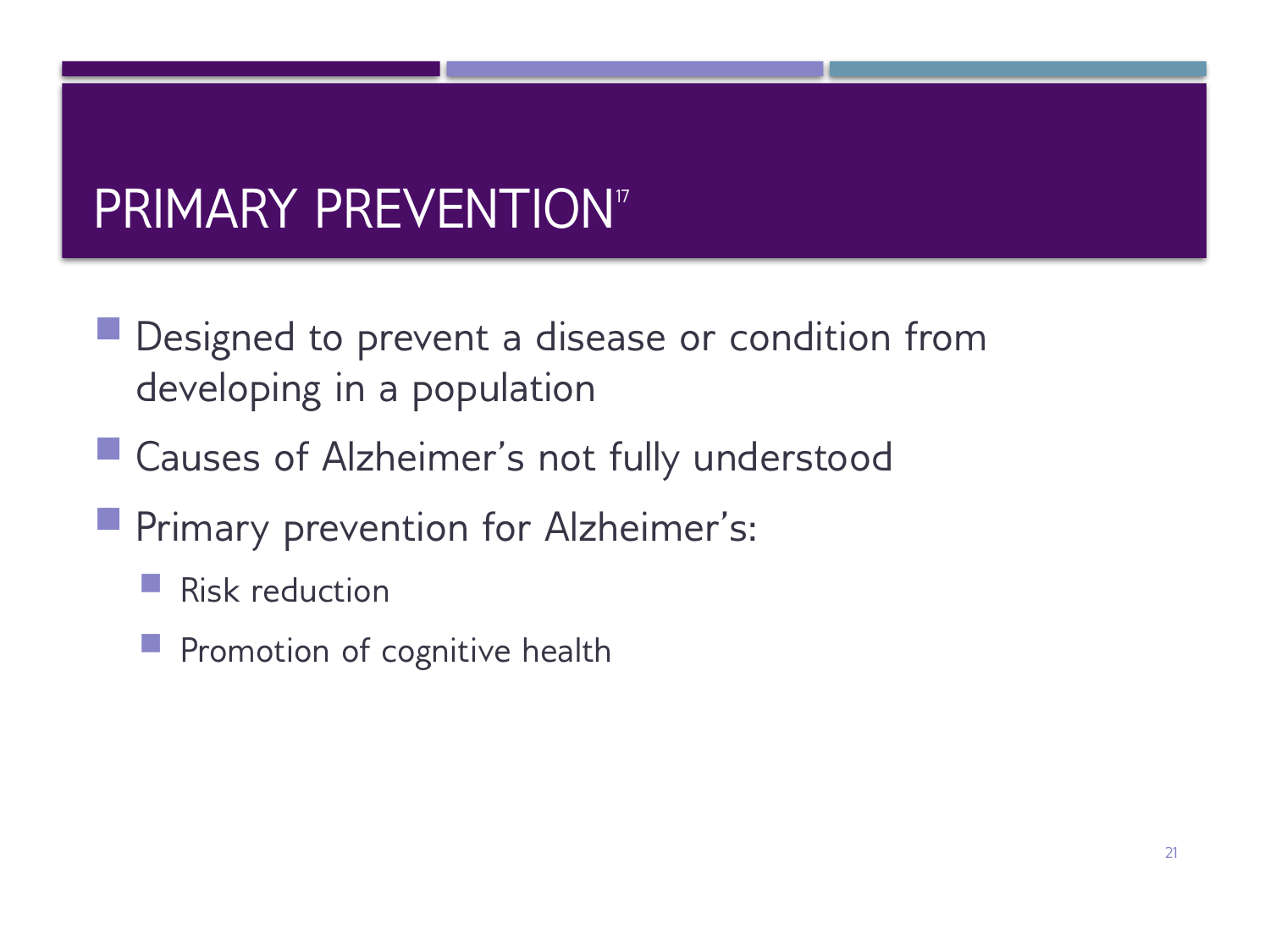

# Primary Prevention17
Designed to prevent a disease or condition from developing in a population
Causes of Alzheimer’s not fully understood
Primary prevention for Alzheimer’s:
Risk reduction
Promotion of cognitive health

21